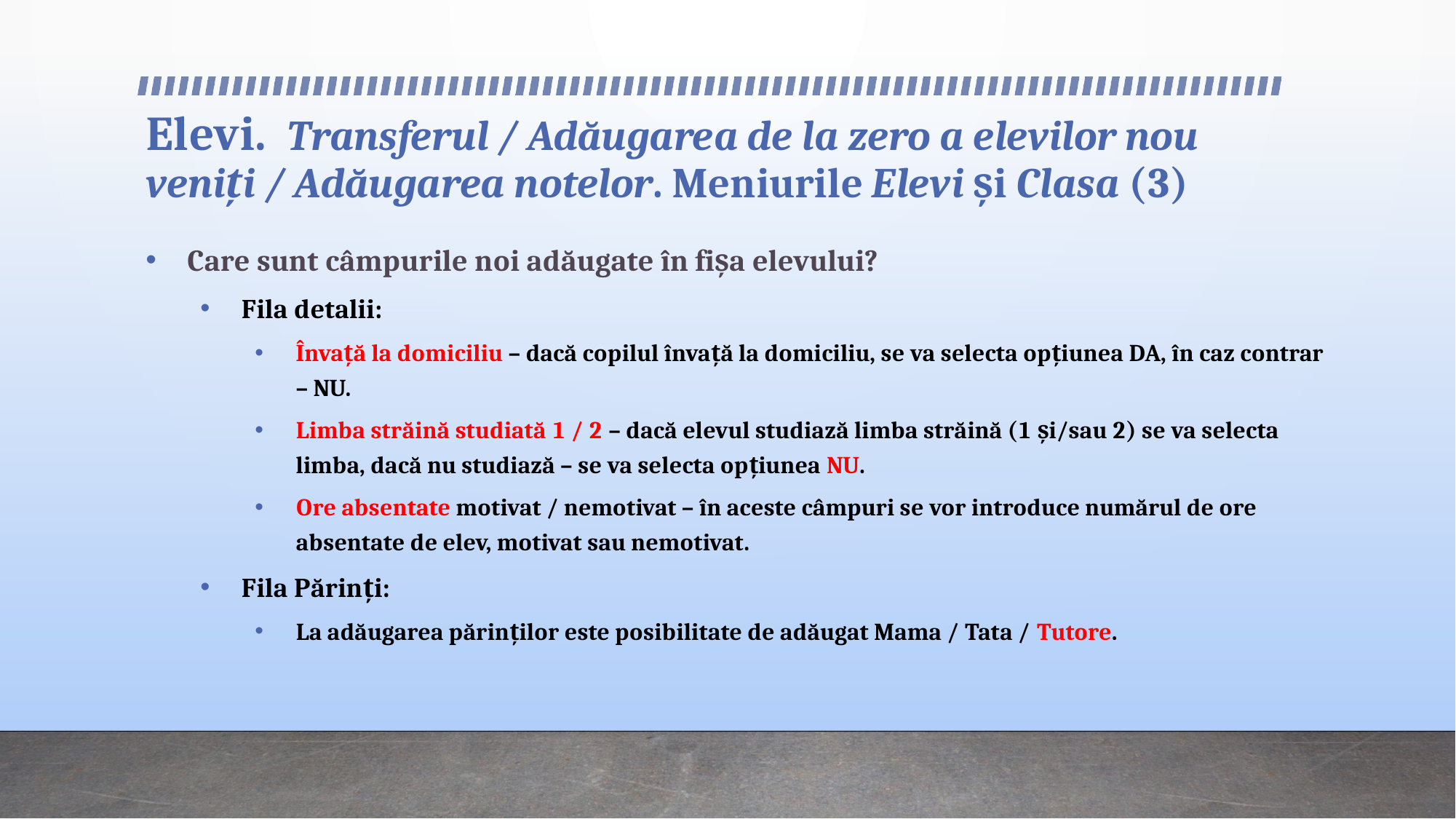

# Elevi.  Transferul / Adăugarea de la zero a elevilor nou veniți / Adăugarea notelor. Meniurile Elevi și Clasa (3)
Care sunt câmpurile noi adăugate în fișa elevului?
Fila detalii:
Învață la domiciliu – dacă copilul învață la domiciliu, se va selecta opțiunea DA, în caz contrar – NU.
Limba străină studiată 1 / 2 – dacă elevul studiază limba străină (1 și/sau 2) se va selecta limba, dacă nu studiază – se va selecta opțiunea NU.
Ore absentate motivat / nemotivat – în aceste câmpuri se vor introduce numărul de ore absentate de elev, motivat sau nemotivat.
Fila Părinți:
La adăugarea părinților este posibilitate de adăugat Mama / Tata / Tutore.